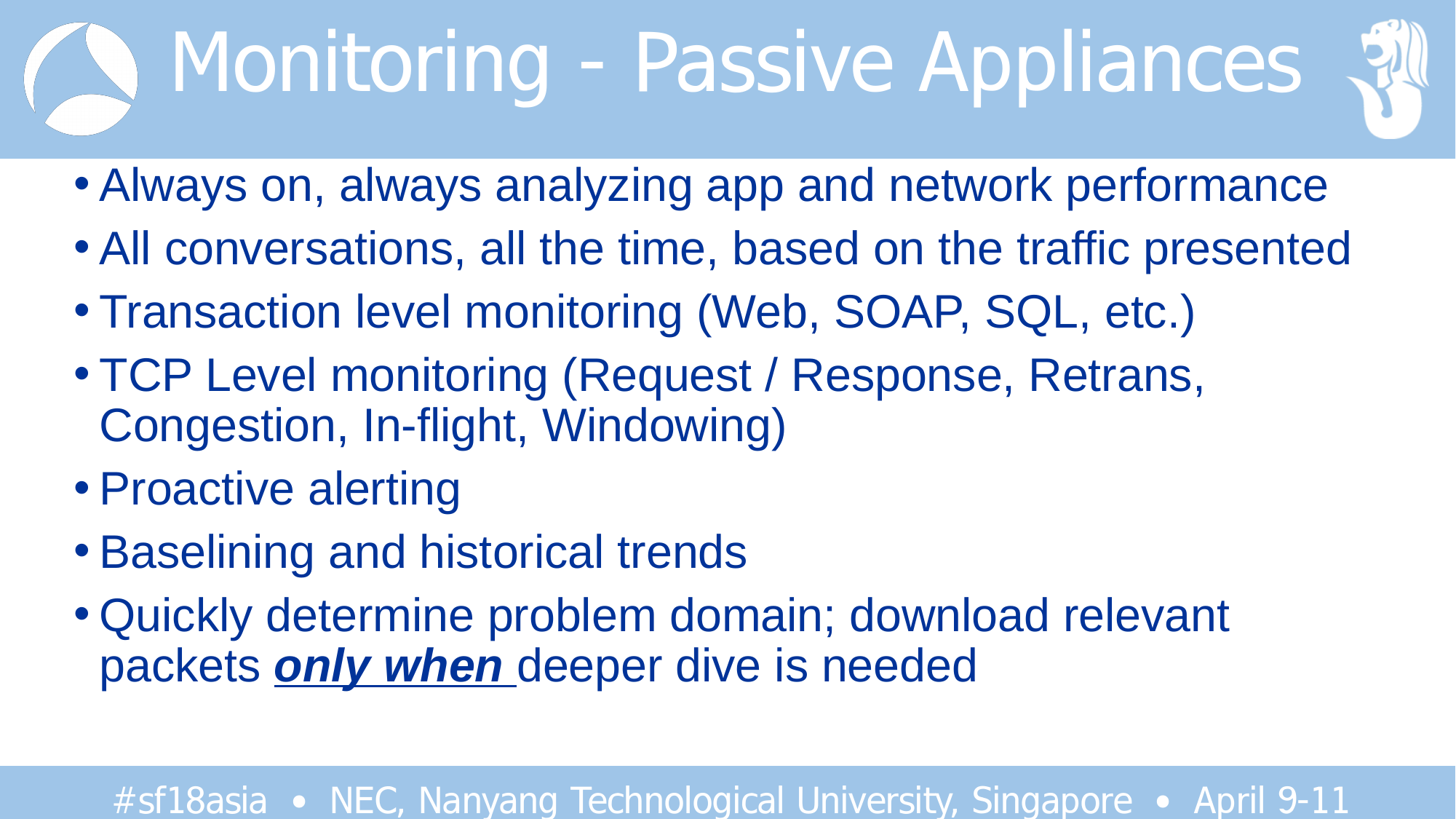

# Monitoring - Passive Appliances
Always on, always analyzing app and network performance
All conversations, all the time, based on the traffic presented
Transaction level monitoring (Web, SOAP, SQL, etc.)
TCP Level monitoring (Request / Response, Retrans, Congestion, In-flight, Windowing)
Proactive alerting
Baselining and historical trends
Quickly determine problem domain; download relevant packets only when deeper dive is needed